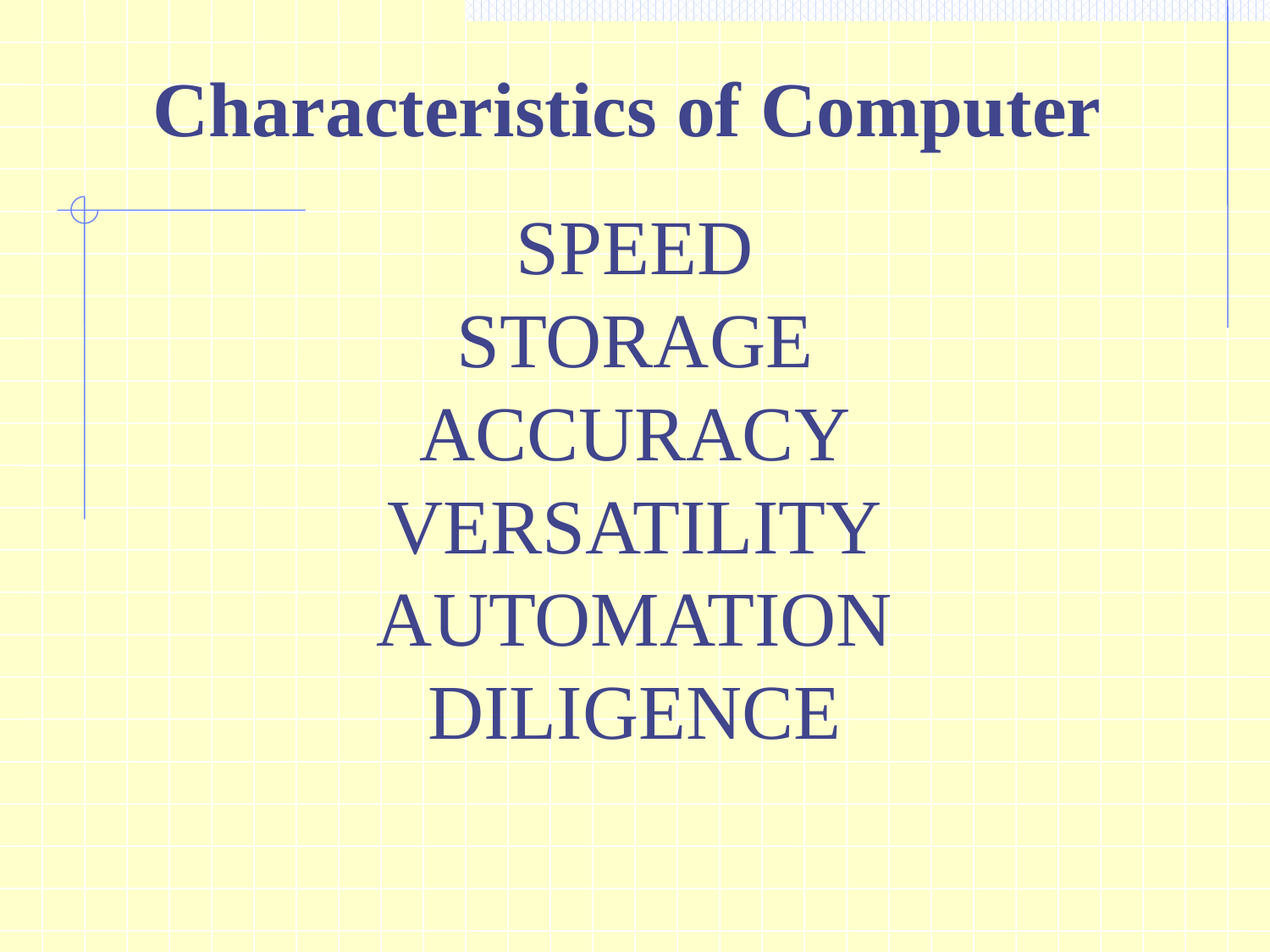

Characteristics of Computer
SPEED
STORAGE
ACCURACY
VERSATILITY
AUTOMATION
DILIGENCE